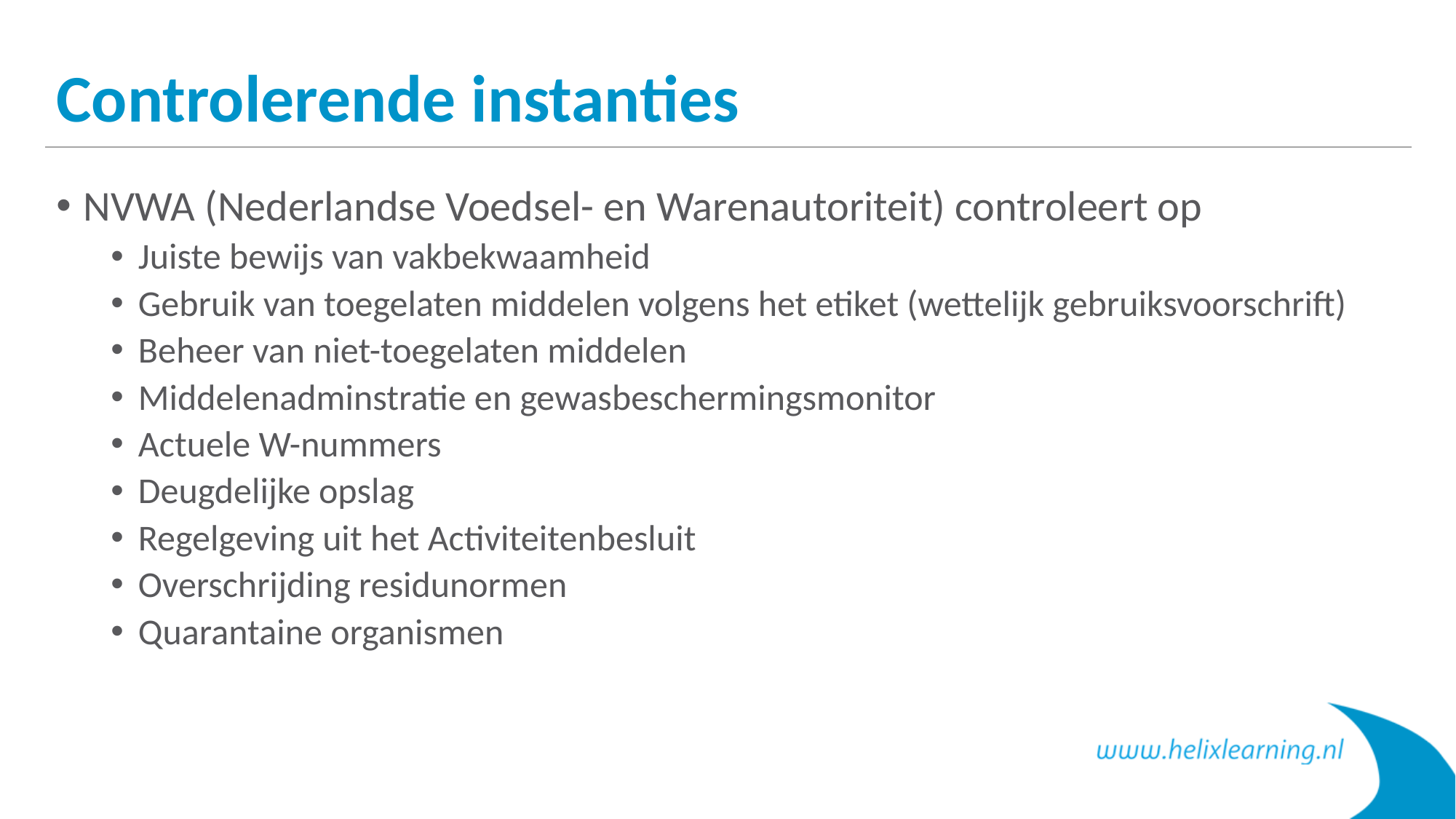

# Controlerende instanties
NVWA (Nederlandse Voedsel- en Warenautoriteit) controleert op
Juiste bewijs van vakbekwaamheid
Gebruik van toegelaten middelen volgens het etiket (wettelijk gebruiksvoorschrift)
Beheer van niet-toegelaten middelen
Middelenadminstratie en gewasbeschermingsmonitor
Actuele W-nummers
Deugdelijke opslag
Regelgeving uit het Activiteitenbesluit
Overschrijding residunormen
Quarantaine organismen